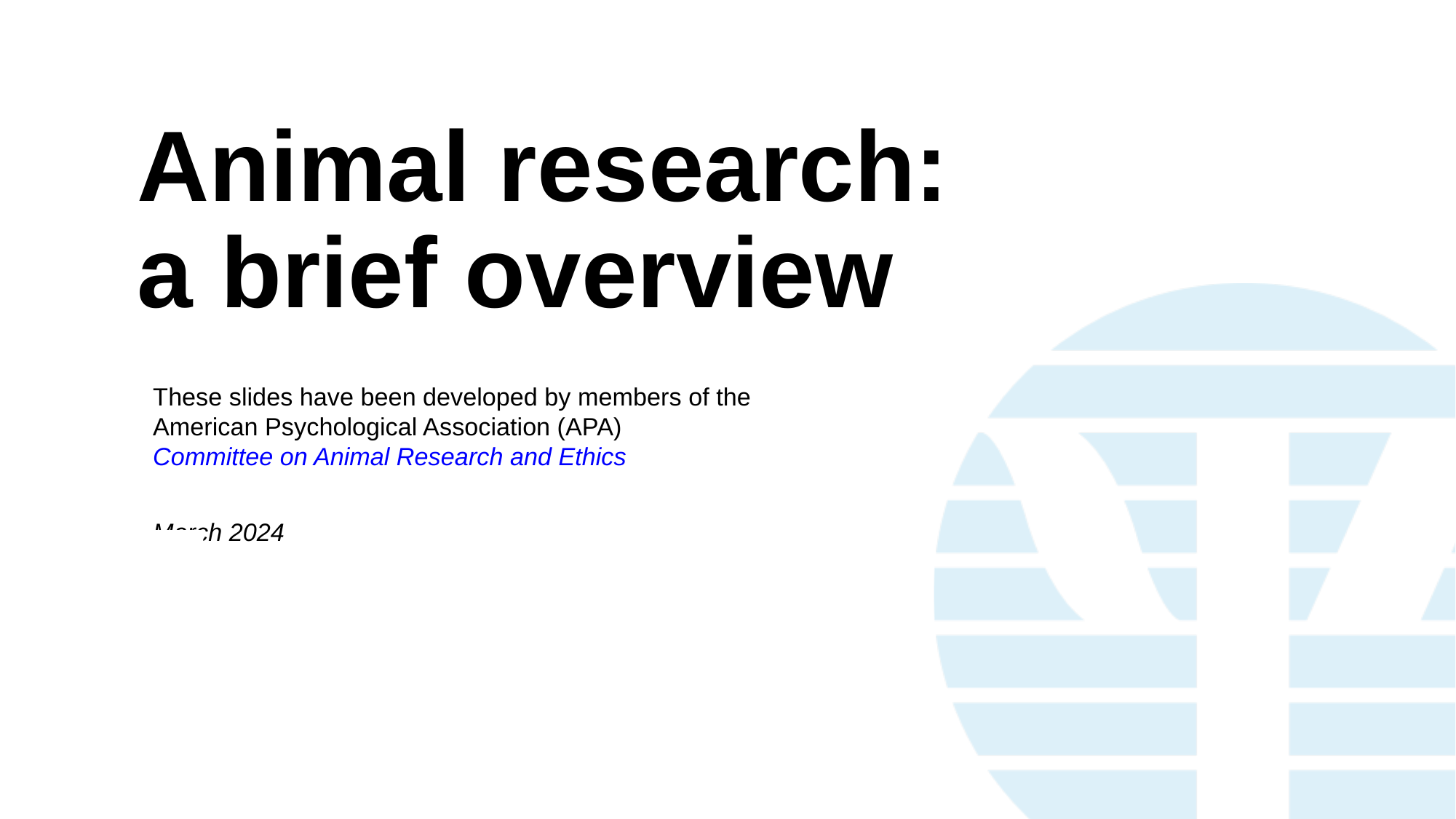

# Animal research: a brief overview
These slides have been developed by members of the
American Psychological Association (APA)
Committee on Animal Research and Ethics

March 2024